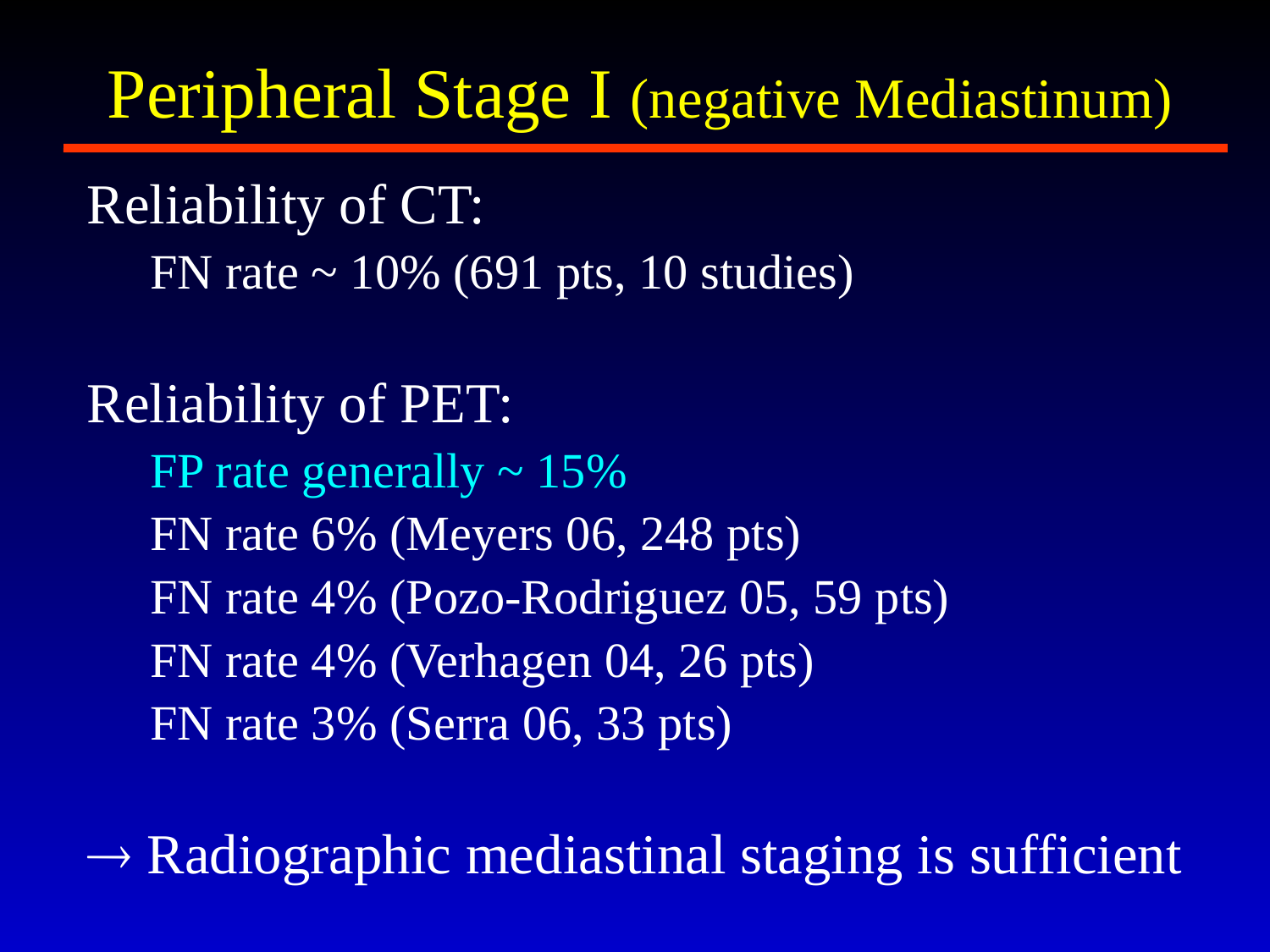

# Peripheral Stage I (negative Mediastinum)

Reliability of CT:
FN rate ~ 10% (691 pts, 10 studies)

Reliability of PET:
FP rate generally ~ 15%
FN rate 6% (Meyers 06, 248 pts)
FN rate 4% (Pozo-Rodriguez 05, 59 pts)
FN rate 4% (Verhagen 04, 26 pts)
FN rate 3% (Serra 06, 33 pts)

→ Radiographic mediastinal staging is sufficient